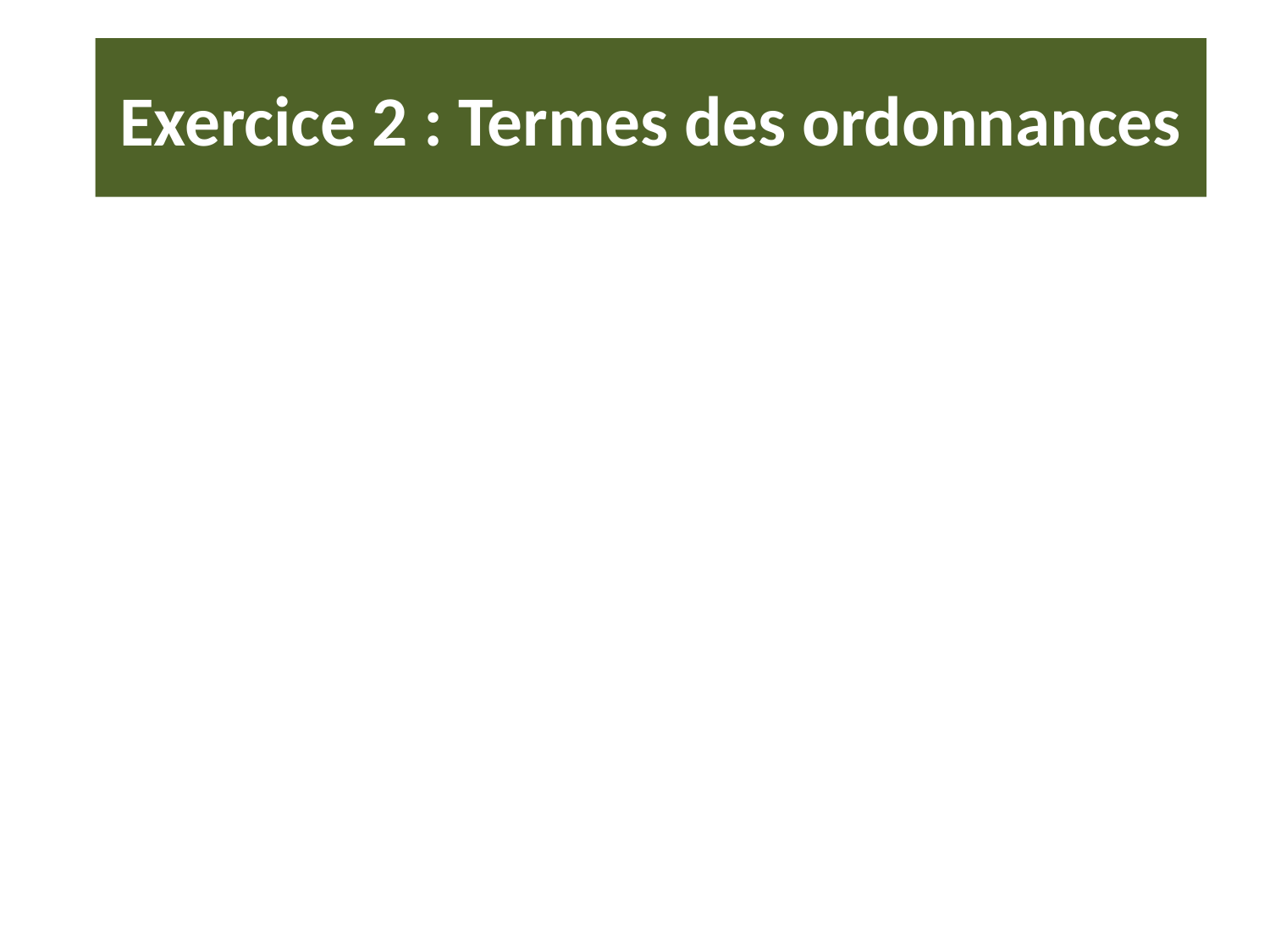

# Exercice 2 : Termes des ordonnances